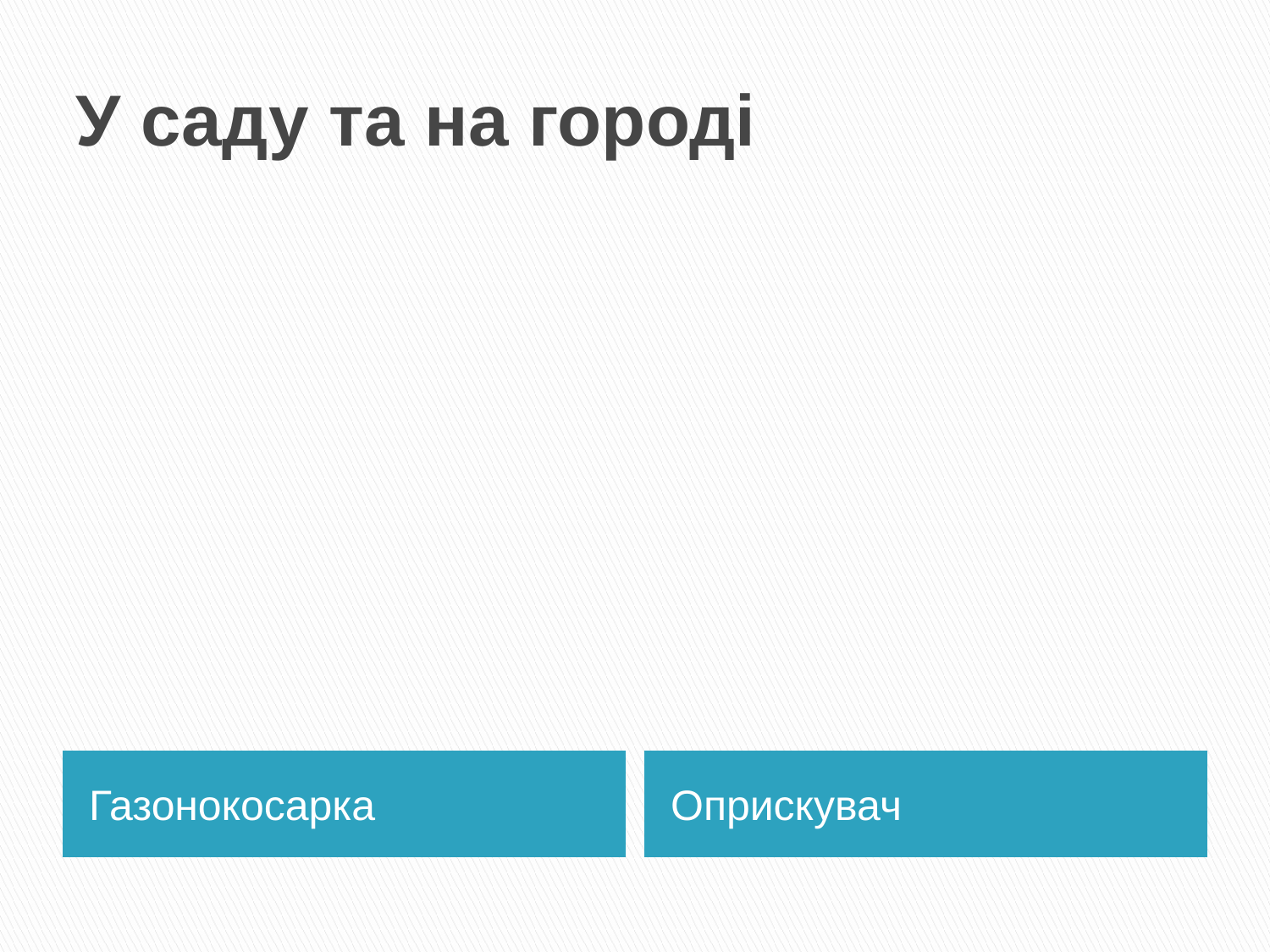

# У саду та на городі
Газонокосарка
Оприскувач